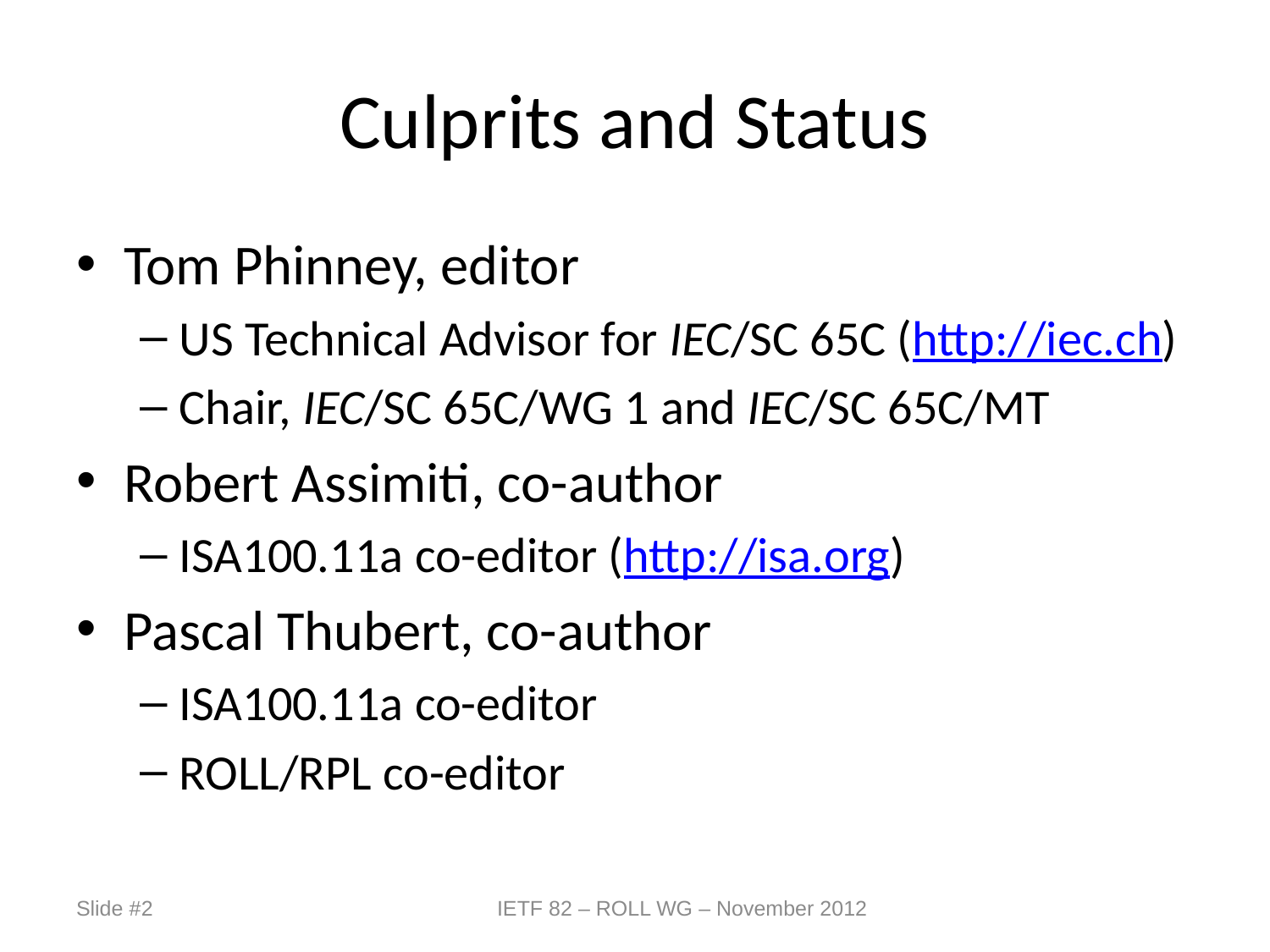

# Culprits and Status
Tom Phinney, editor
US Technical Advisor for IEC/SC 65C (http://iec.ch)
Chair, IEC/SC 65C/WG 1 and IEC/SC 65C/MT
Robert Assimiti, co-author
ISA100.11a co-editor (http://isa.org)
Pascal Thubert, co-author
ISA100.11a co-editor
ROLL/RPL co-editor

Slide #2
IETF 82 – ROLL WG – November 2012